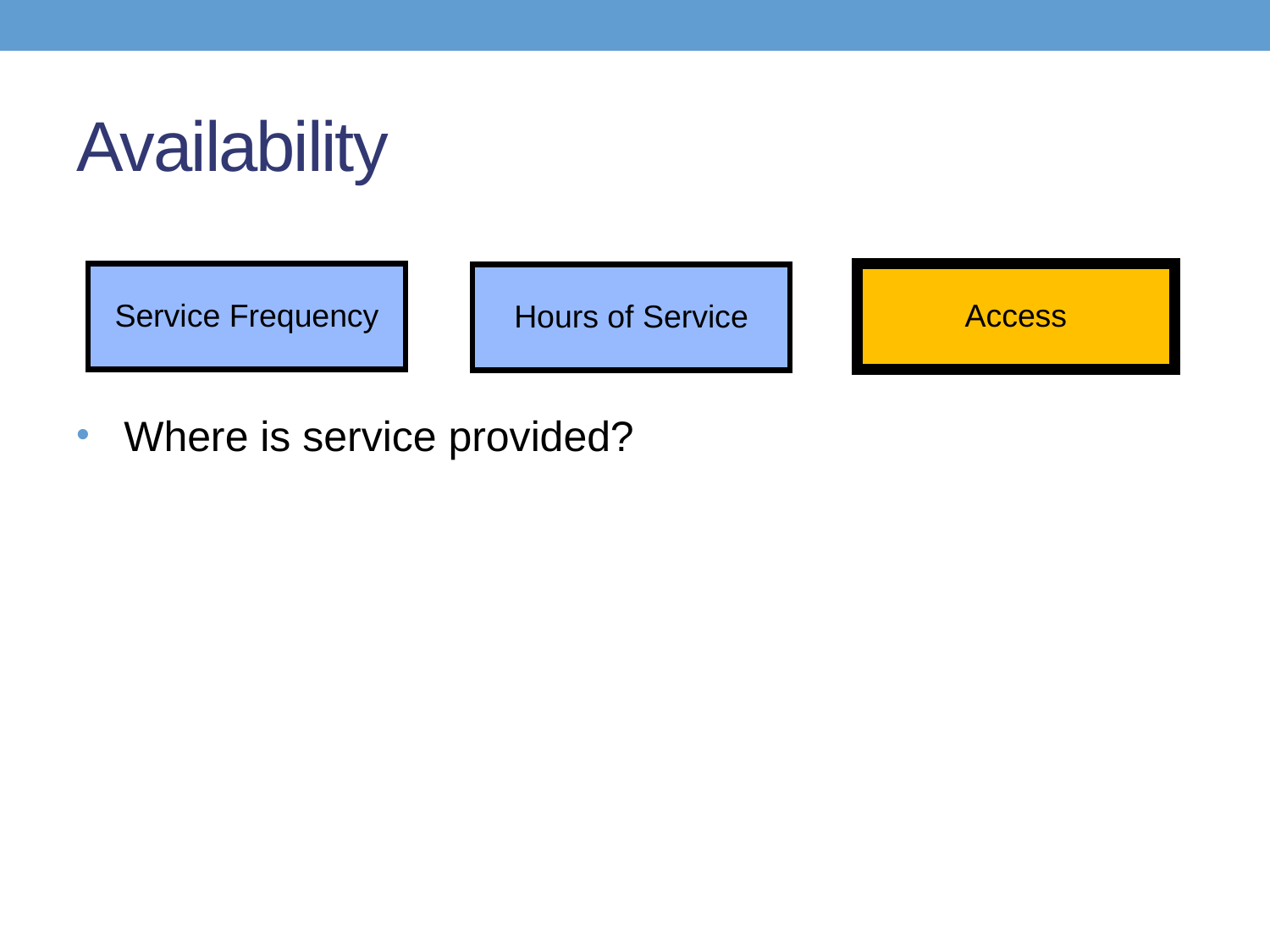

# Availability
Service Frequency
Access
Hours of Service
Where is service provided?